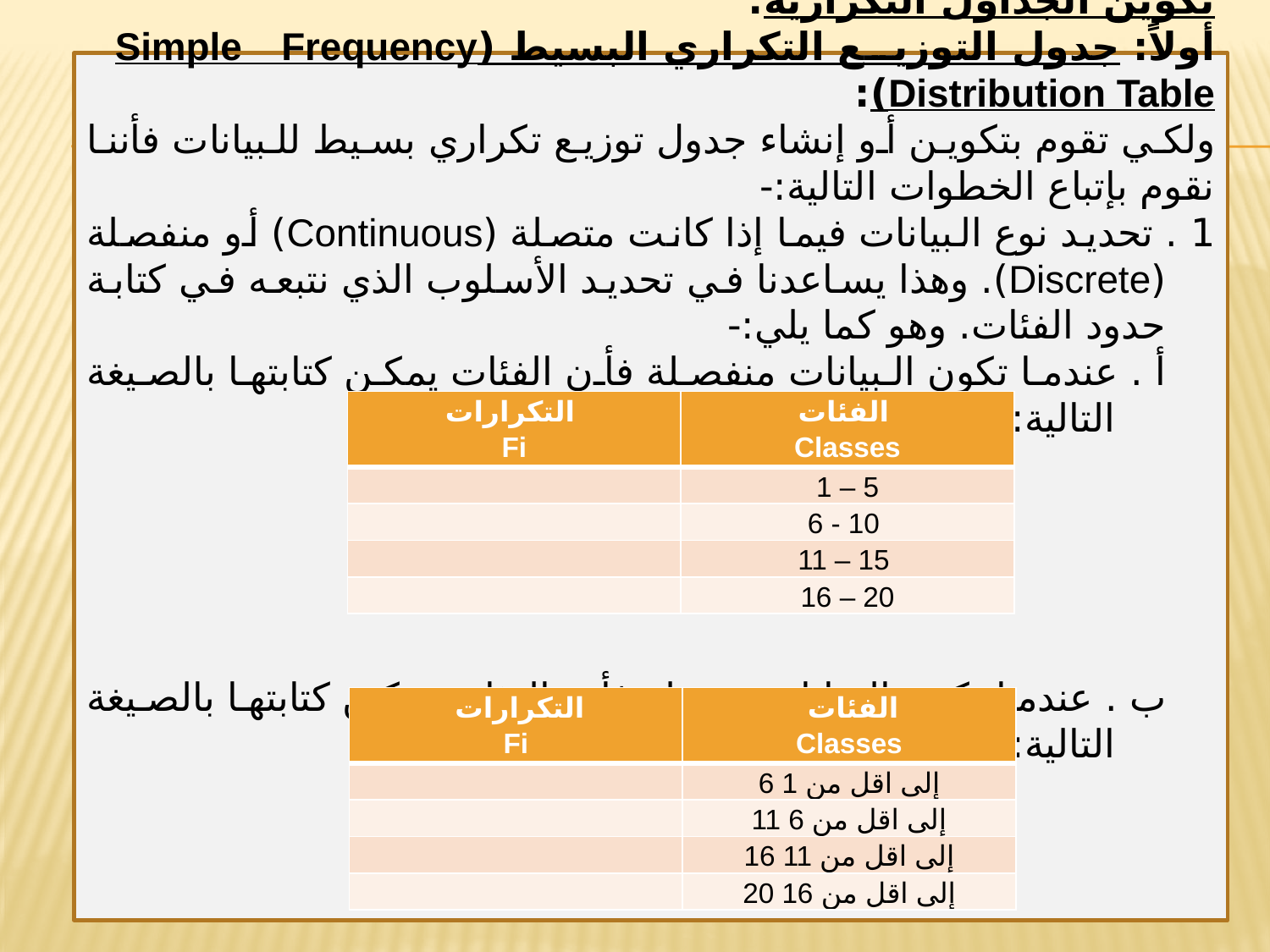

تكوين الجداول التكرارية:
أولاً: جدول التوزيع التكراري البسيط (Simple Frequency Distribution Table):
ولكي تقوم بتكوين أو إنشاء جدول توزيع تكراري بسيط للبيانات فأننا نقوم بإتباع الخطوات التالية:-
1 . تحديد نوع البيانات فيما إذا كانت متصلة (Continuous) أو منفصلة (Discrete). وهذا يساعدنا في تحديد الأسلوب الذي نتبعه في كتابة حدود الفئات. وهو كما يلي:-
أ . عندما تكون البيانات منفصلة فأن الفئات يمكن كتابتها بالصيغة التالية:-

ب . عندما تكون البيانات متصلة فأن الفئات يمكن كتابتها بالصيغة التالية:-

| التكرارات Fi | الفئات Classes |
| --- | --- |
|  | 1 – 5 |
|  | 6 - 10 |
|  | 11 – 15 |
|  | 16 – 20 |
| التكرارات Fi | الفئات Classes |
| --- | --- |
|  | 6 إلى اقل من 1 |
|  | 11 إلى اقل من 6 |
|  | 16 إلى اقل من 11 |
|  | 20 إلى اقل من 16 |